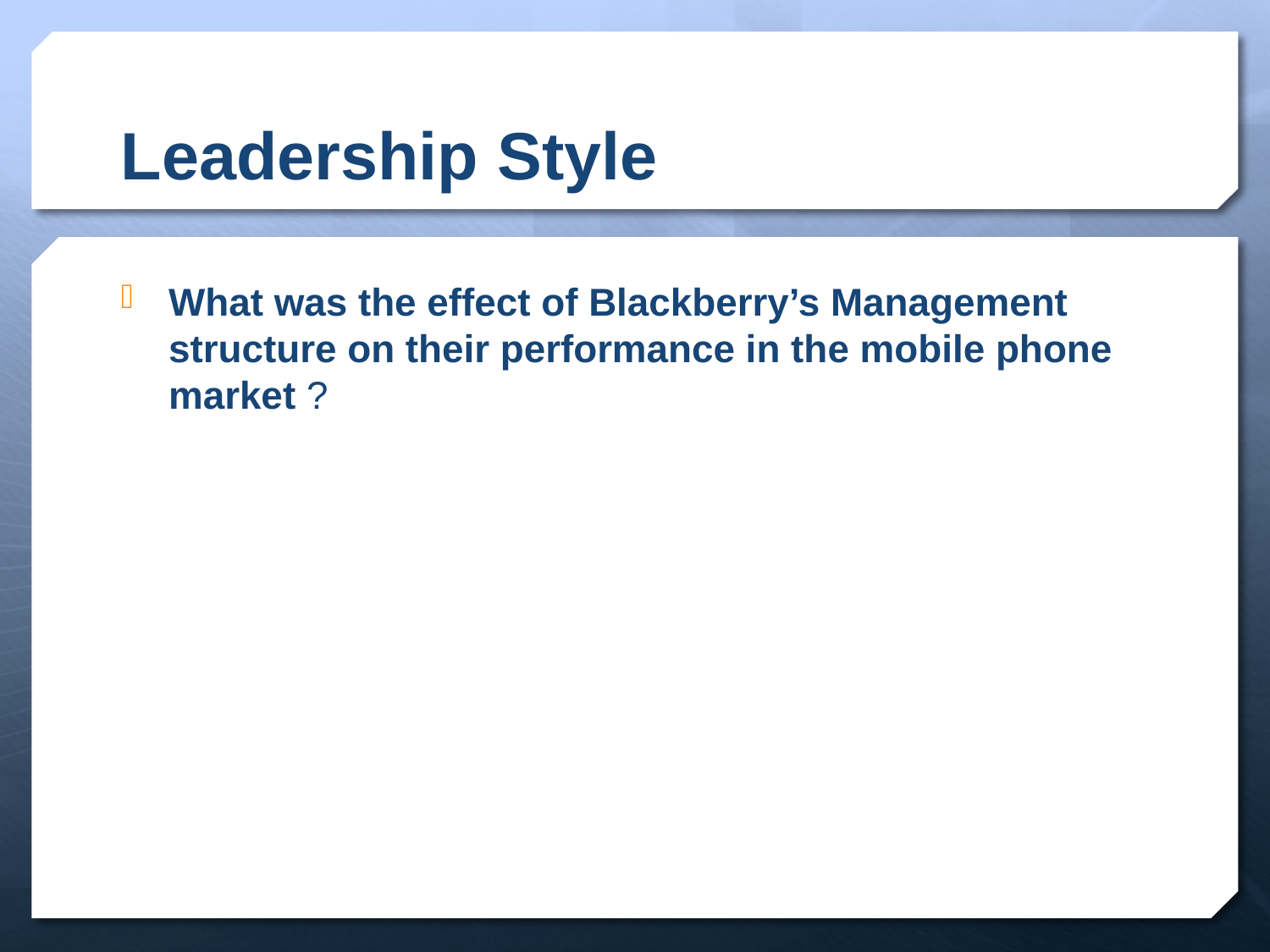

# Leadership Style
What was the effect of Blackberry’s Management structure on their performance in the mobile phone market ?